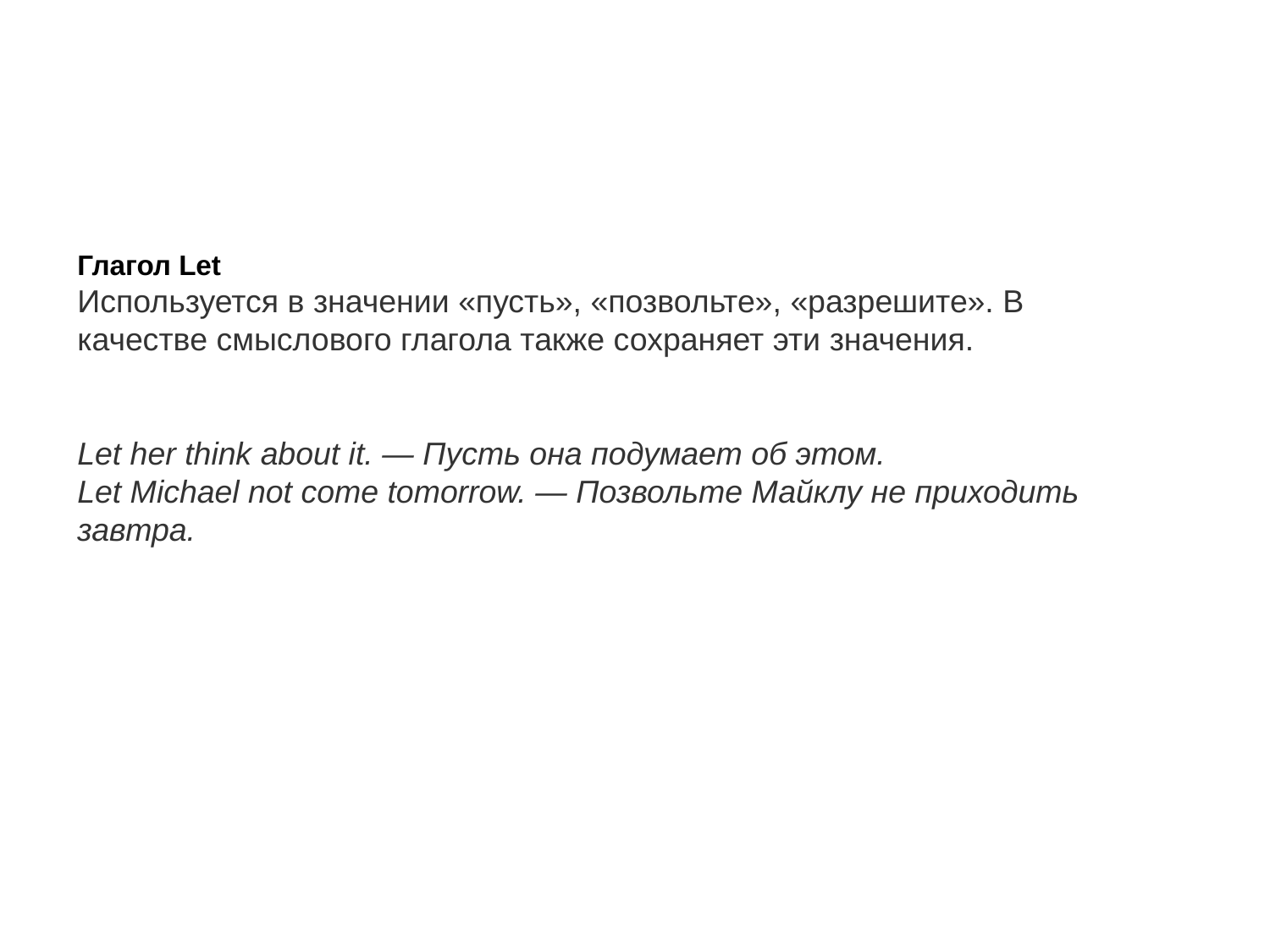

Глагол Let
Используется в значении «пусть», «позвольте», «разрешите». В качестве смыслового глагола также сохраняет эти значения.
Let her think about it. — Пусть она подумает об этом.
Let Michael not come tomorrow. — Позвольте Майклу не приходить завтра.